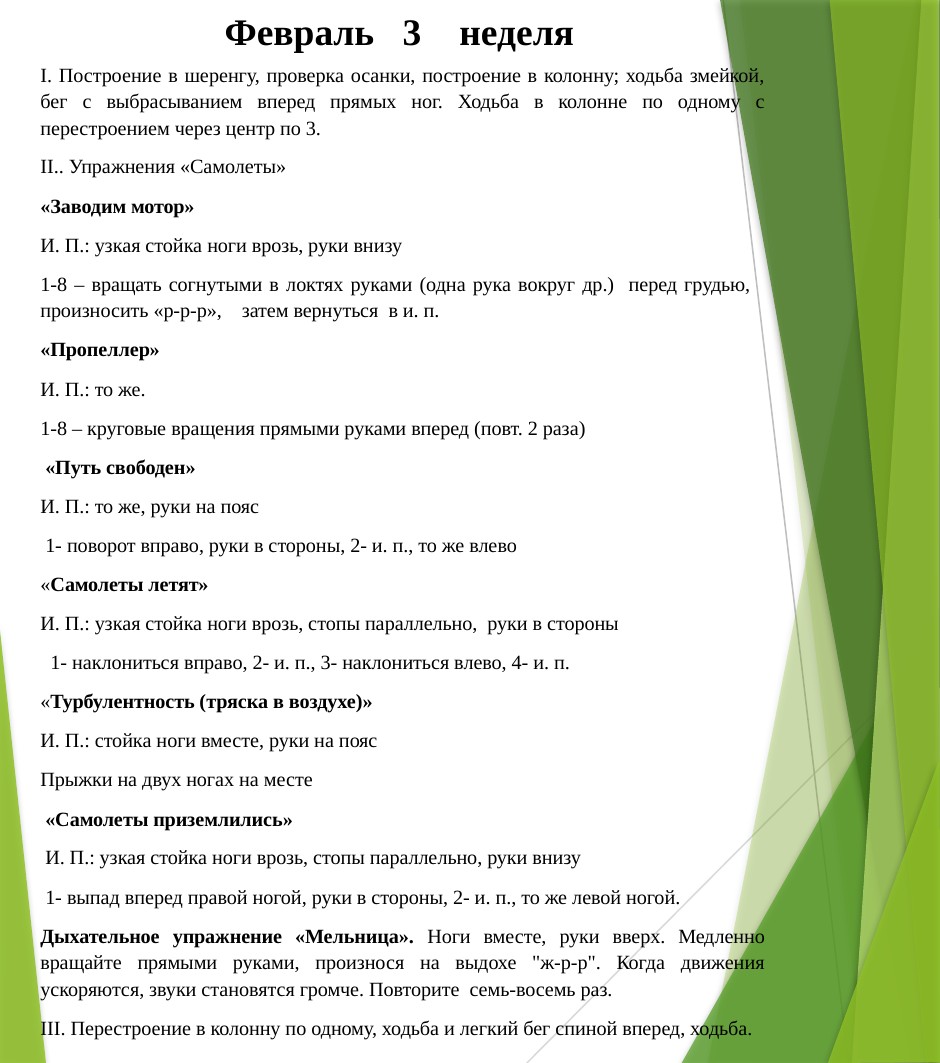

# Февраль   3    неделя
I. Построение в шеренгу, проверка осанки, построение в колонну; ходьба змейкой, бег с выбрасыванием вперед прямых ног. Ходьба в колонне по одному с перестроением через центр по 3.
II.. Упражнения «Самолеты»
«Заводим мотор»
И. П.: узкая стойка ноги врозь, руки внизу
1-8 – вращать согнутыми в локтях руками (одна рука вокруг др.)  перед грудью,   произносить «р-р-р»,    затем вернуться  в и. п.
«Пропеллер»
И. П.: то же.
1-8 – круговые вращения прямыми руками вперед (повт. 2 раза)
 «Путь свободен»
И. П.: то же, руки на пояс
 1- поворот вправо, руки в стороны, 2- и. п., то же влево
«Самолеты летят»
И. П.: узкая стойка ноги врозь, стопы параллельно,  руки в стороны
  1- наклониться вправо, 2- и. п., 3- наклониться влево, 4- и. п.
«Турбулентность (тряска в воздухе)»
И. П.: стойка ноги вместе, руки на пояс
Прыжки на двух ногах на месте
 «Самолеты приземлились»
 И. П.: узкая стойка ноги врозь, стопы параллельно, руки внизу
 1- выпад вперед правой ногой, руки в стороны, 2- и. п., то же левой ногой.
Дыхательное упражнение «Мельница». Ноги вместе, руки вверх. Медленно вращайте прямыми руками, произнося на выдохе "ж-р-р". Когда движения ускоряются, звуки становятся громче. Повторите  семь-восемь раз.
III. Перестроение в колонну по одному, ходьба и легкий бег спиной вперед, ходьба.